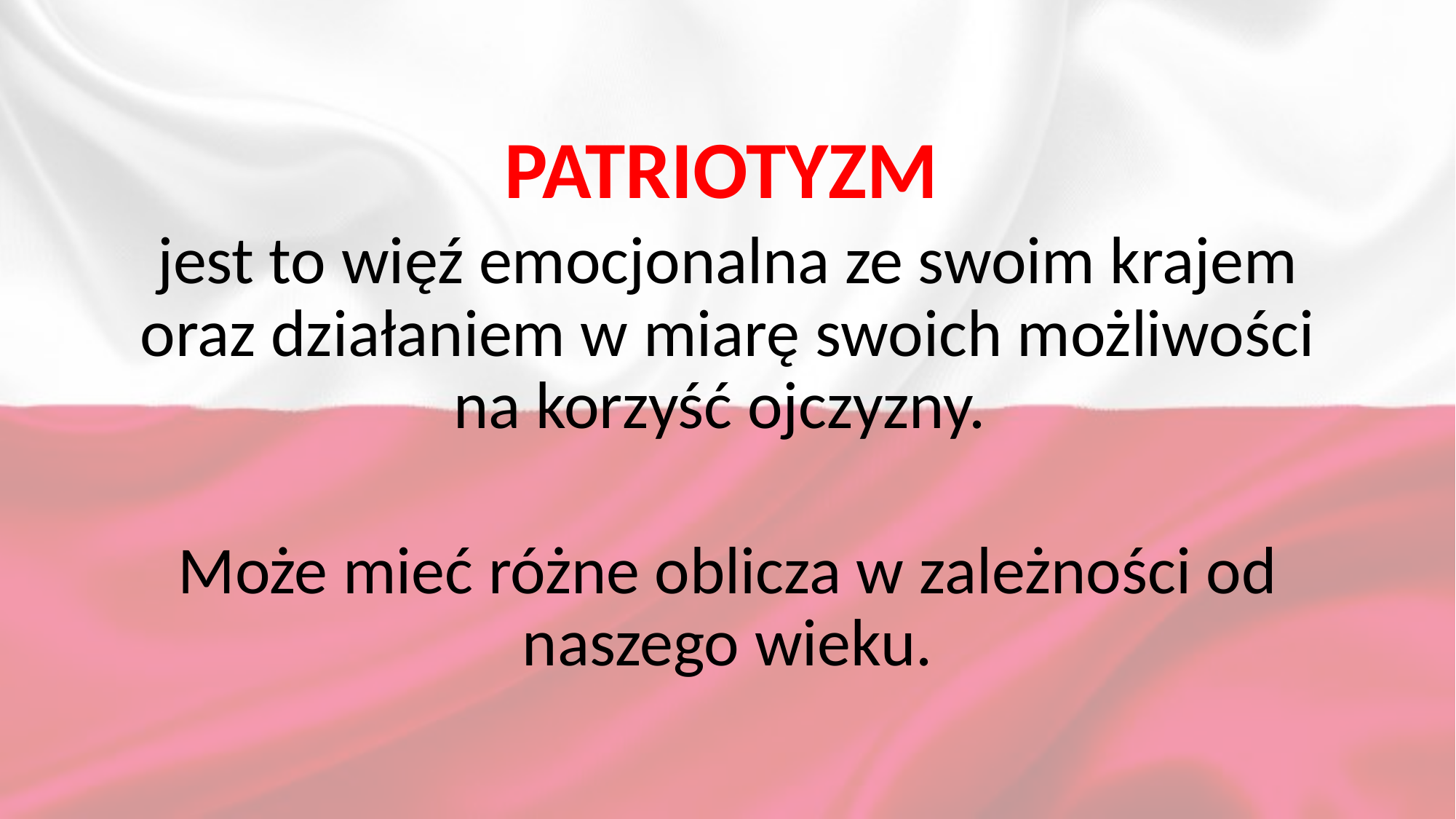

PATRIOTYZM
jest to więź emocjonalna ze swoim krajem oraz działaniem w miarę swoich możliwości na korzyść ojczyzny.

Może mieć różne oblicza w zależności od naszego wieku.